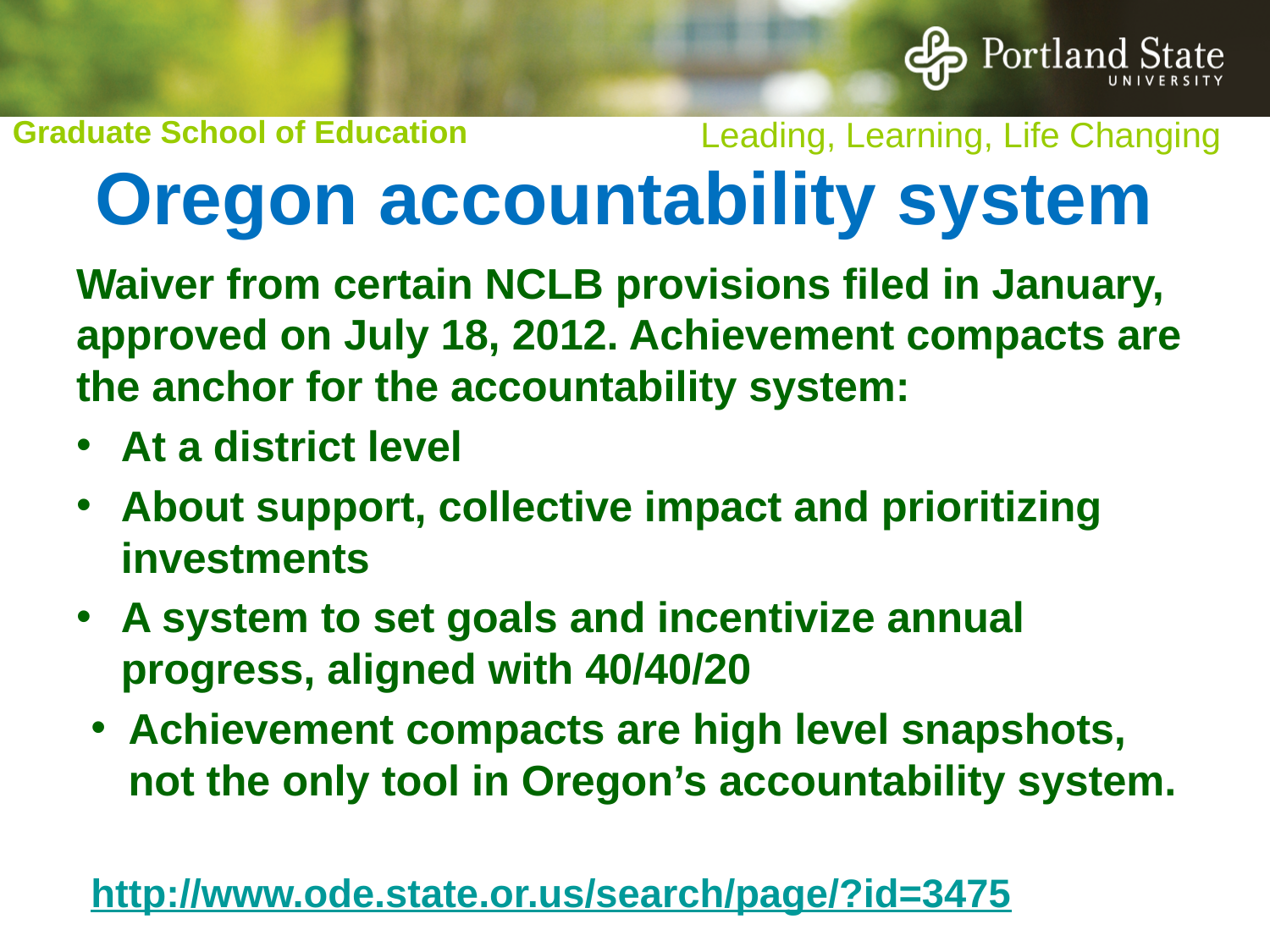

# Oregon accountability system
Waiver from certain NCLB provisions filed in January, approved on July 18, 2012. Achievement compacts are the anchor for the accountability system:
At a district level
About support, collective impact and prioritizing investments
A system to set goals and incentivize annual progress, aligned with 40/40/20
Achievement compacts are high level snapshots, not the only tool in Oregon’s accountability system.

http://www.ode.state.or.us/search/page/?id=3475